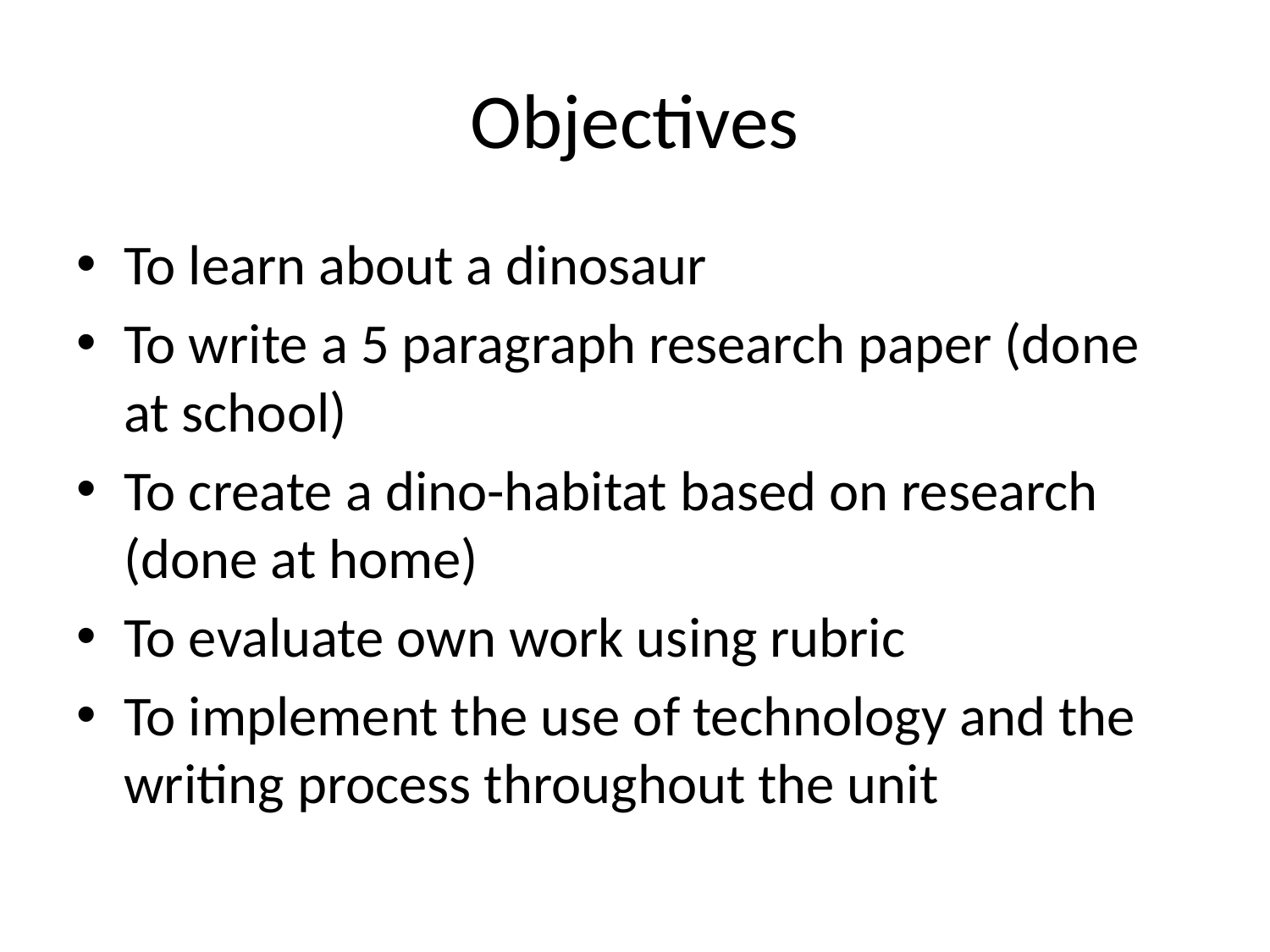

# Objectives
To learn about a dinosaur
To write a 5 paragraph research paper (done at school)
To create a dino-habitat based on research (done at home)
To evaluate own work using rubric
To implement the use of technology and the writing process throughout the unit